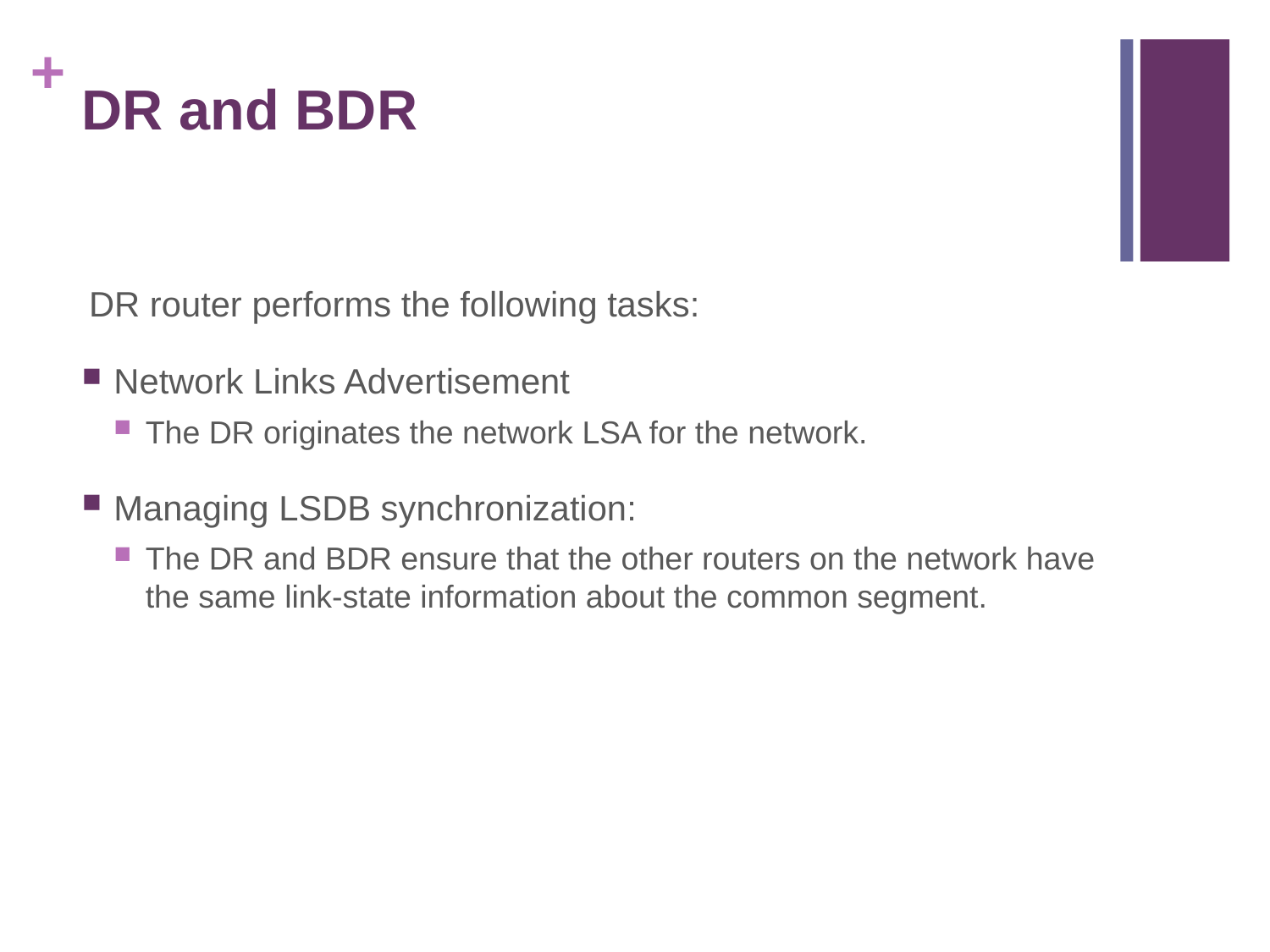

# DR and BDR
 DR router performs the following tasks:
Network Links Advertisement
The DR originates the network LSA for the network.
Managing LSDB synchronization:
The DR and BDR ensure that the other routers on the network have the same link-state information about the common segment.